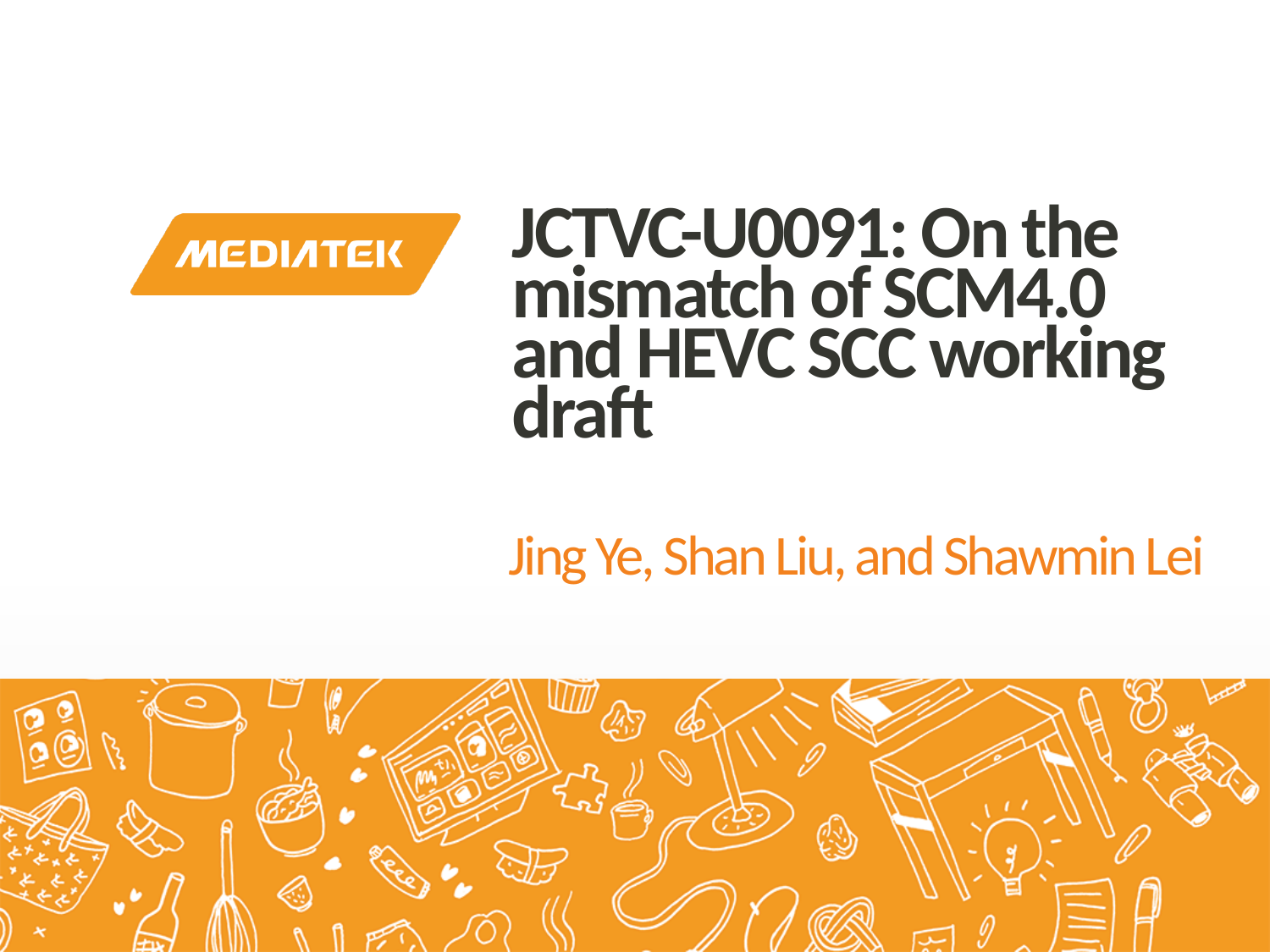

# JCTVC-U0091: On the mismatch of SCM4.0 and HEVC SCC working draft
Jing Ye, Shan Liu, and Shawmin Lei